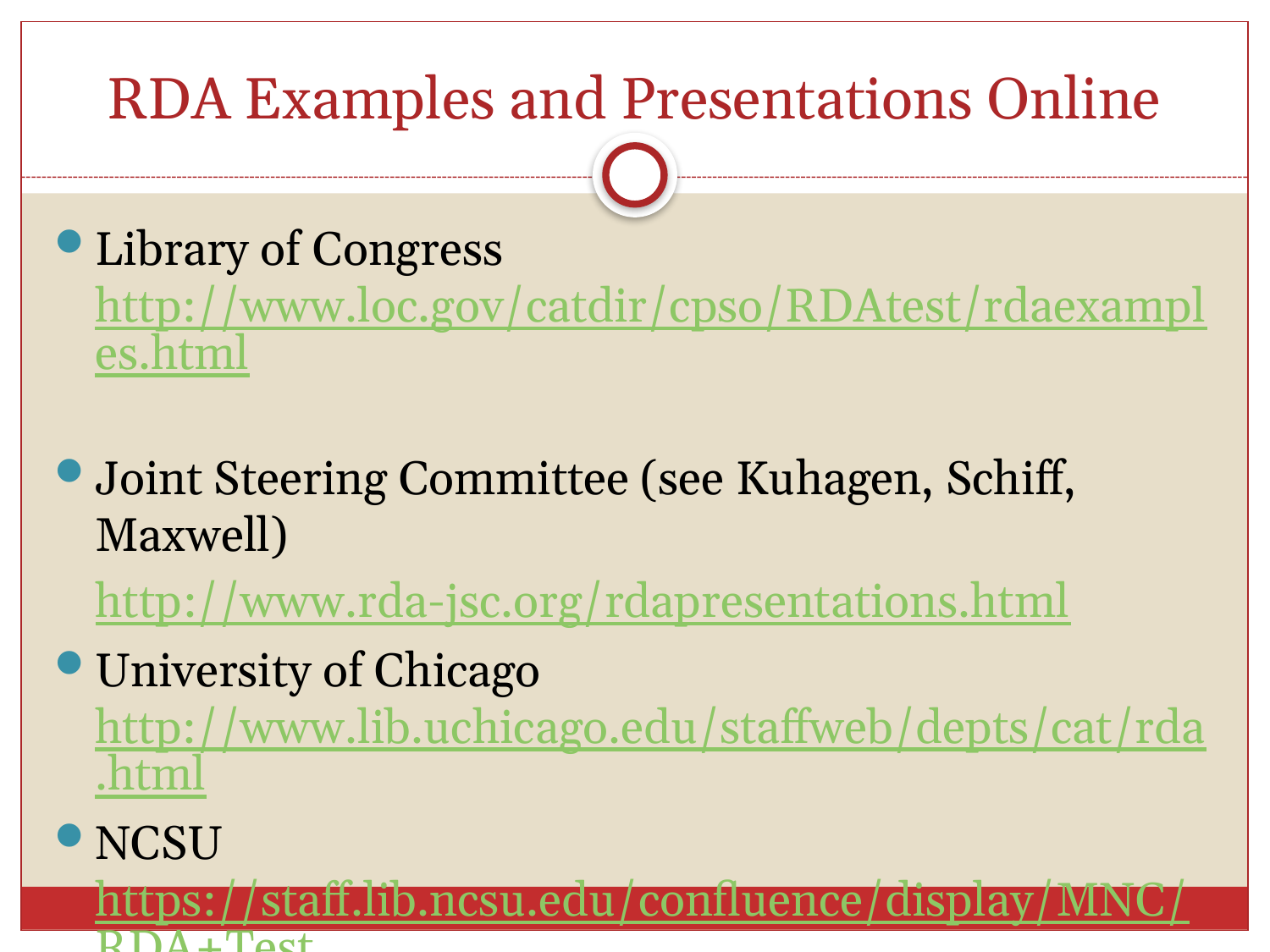

# RDA Examples and Presentations Online
Library of Congress http://www.loc.gov/catdir/cpso/RDAtest/rdaexamples.html
Joint Steering Committee (see Kuhagen, Schiff, Maxwell)
http://www.rda-jsc.org/rdapresentations.html
University of Chicago http://www.lib.uchicago.edu/staffweb/depts/cat/rda.html
NCSU https://staff.lib.ncsu.edu/confluence/display/MNC/RDA+Test